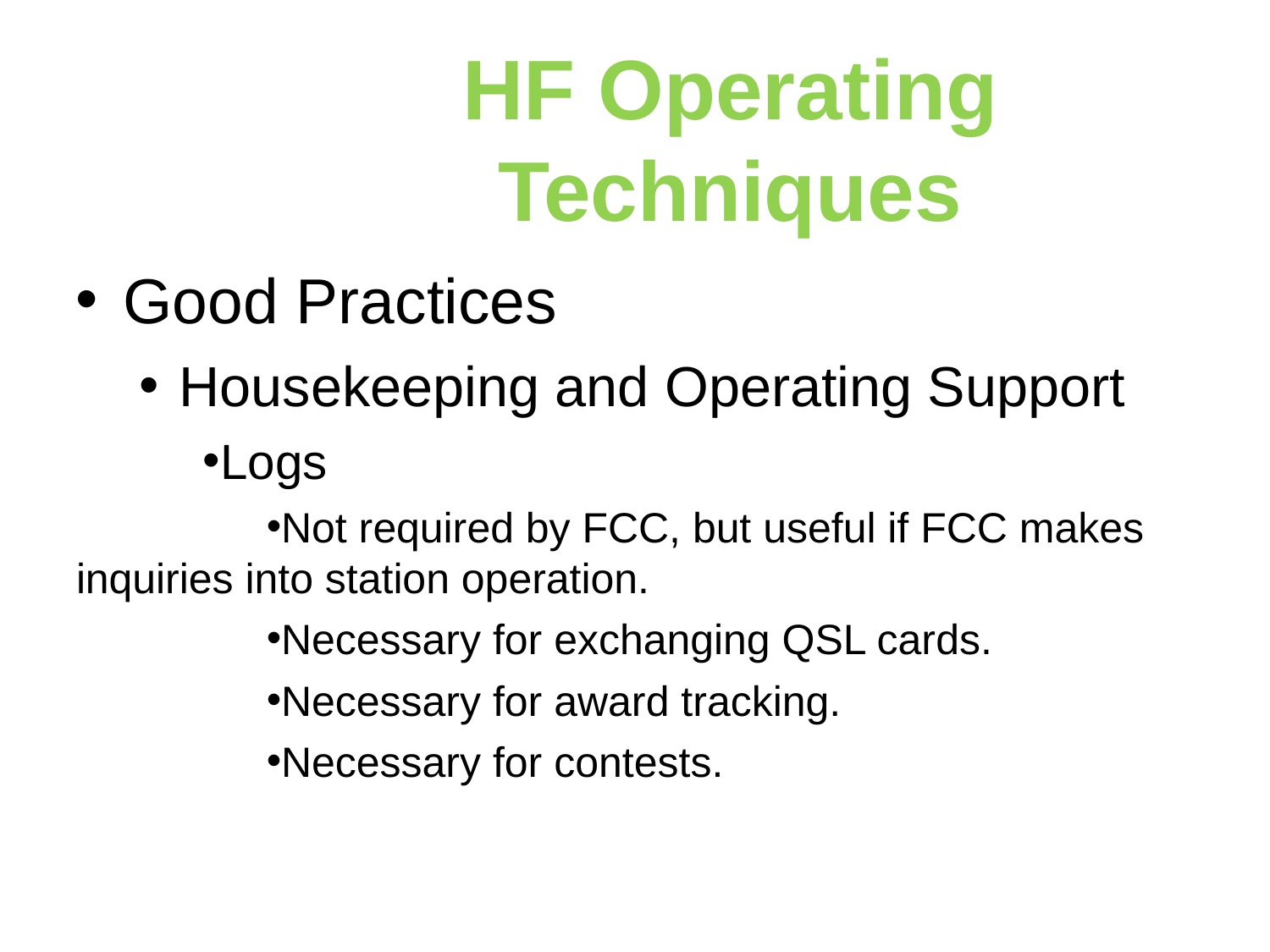

HF Operating Techniques
Good Practices
Housekeeping and Operating Support
Logs
Not required by FCC, but useful if FCC makes inquiries into station operation.
Necessary for exchanging QSL cards.
Necessary for award tracking.
Necessary for contests.